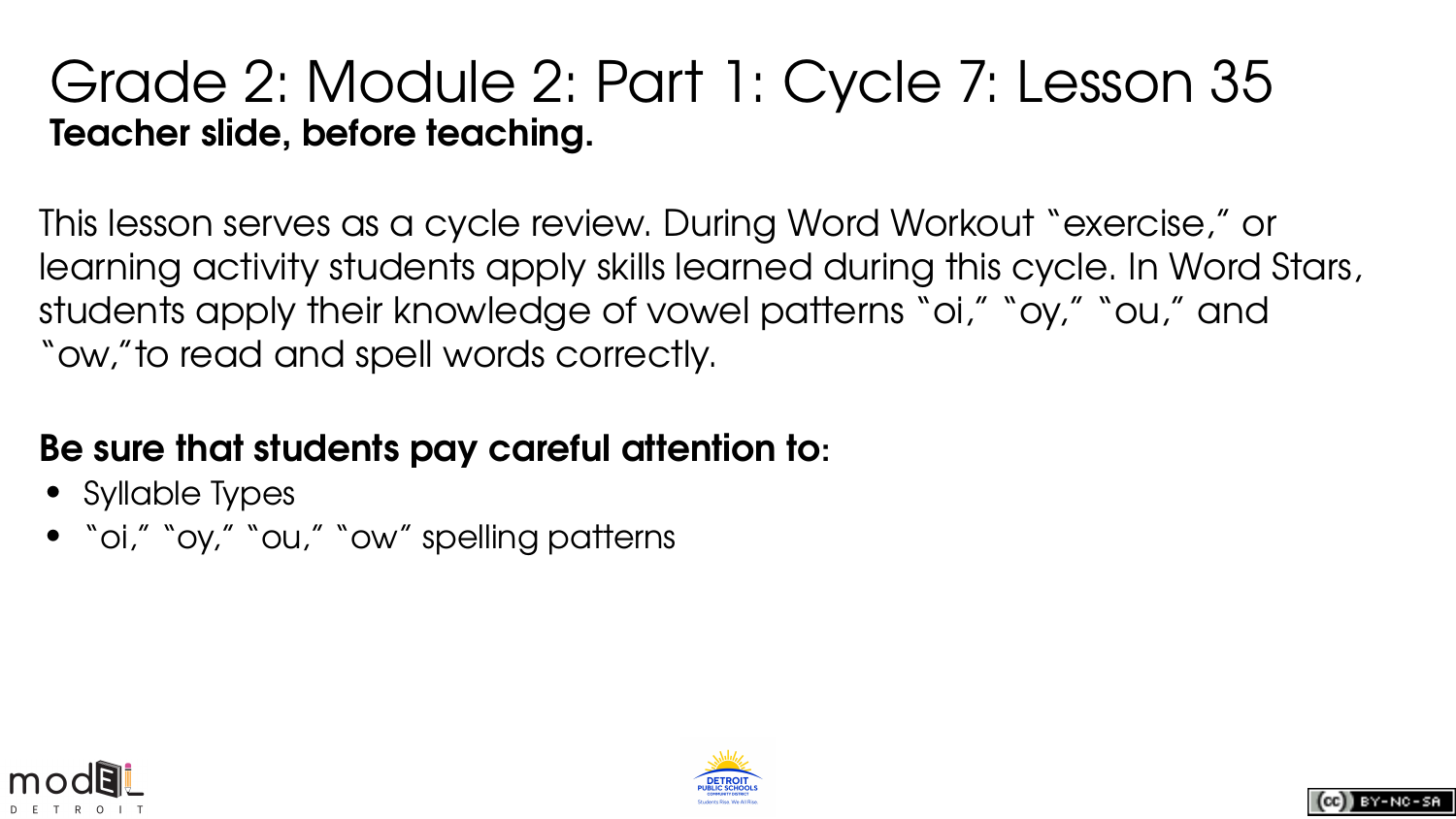

# Grade 2: Module 2: Part 1: Cycle 7: Lesson 35
Teacher slide, before teaching.
This lesson serves as a cycle review. During Word Workout “exercise,” or learning activity students apply skills learned during this cycle. In Word Stars, students apply their knowledge of vowel patterns “oi,” “oy,” “ou,” and “ow,”to read and spell words correctly.

Be sure that students pay careful attention to:
Syllable Types
“oi,” “oy,” “ou,” “ow” spelling patterns